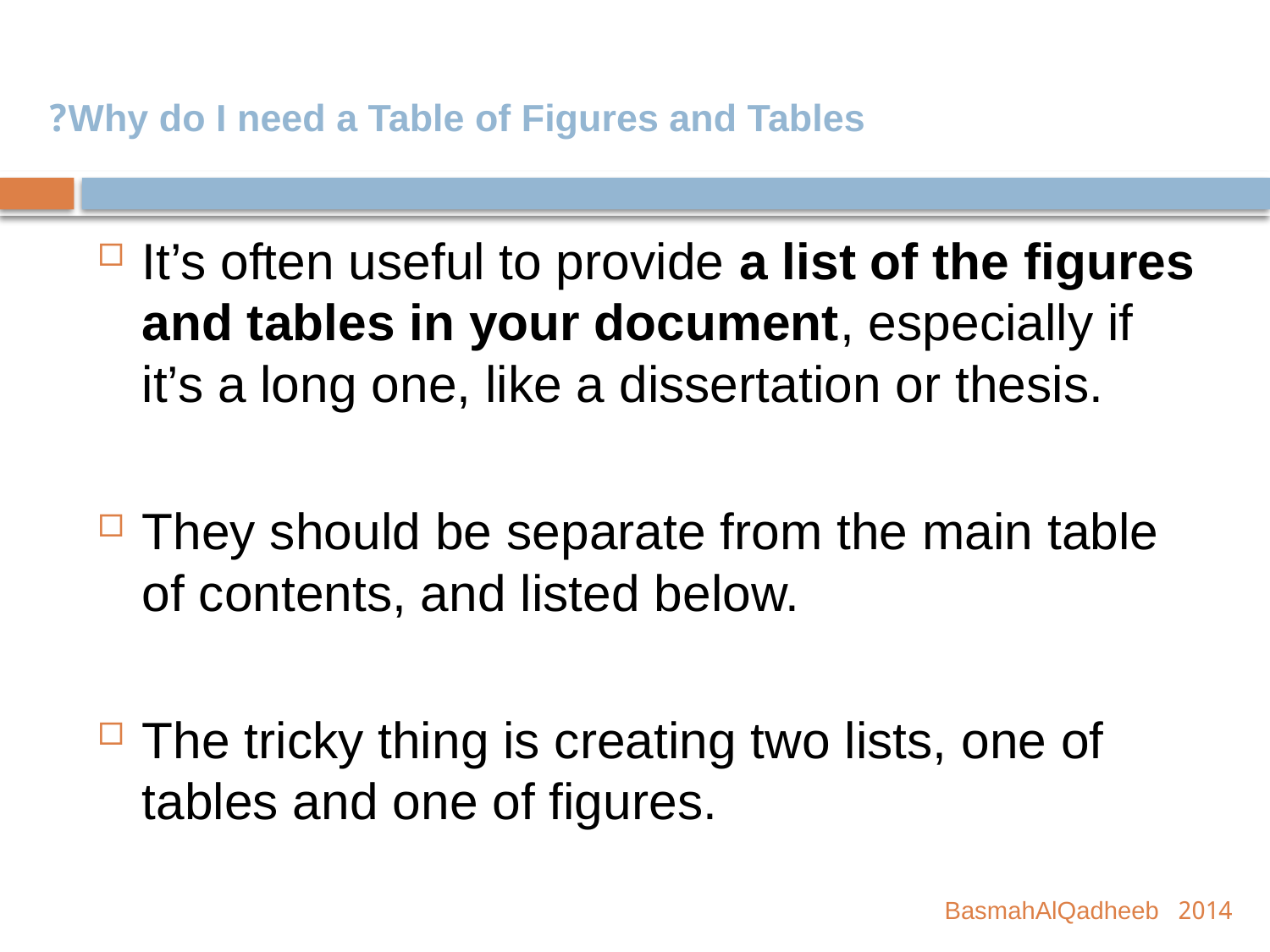

# Why do I need a Table of Figures and Tables?
It’s often useful to provide a list of the figures and tables in your document, especially if it’s a long one, like a dissertation or thesis.

They should be separate from the main table of contents, and listed below.

The tricky thing is creating two lists, one of tables and one of figures.
2014   BasmahAlQadheeb